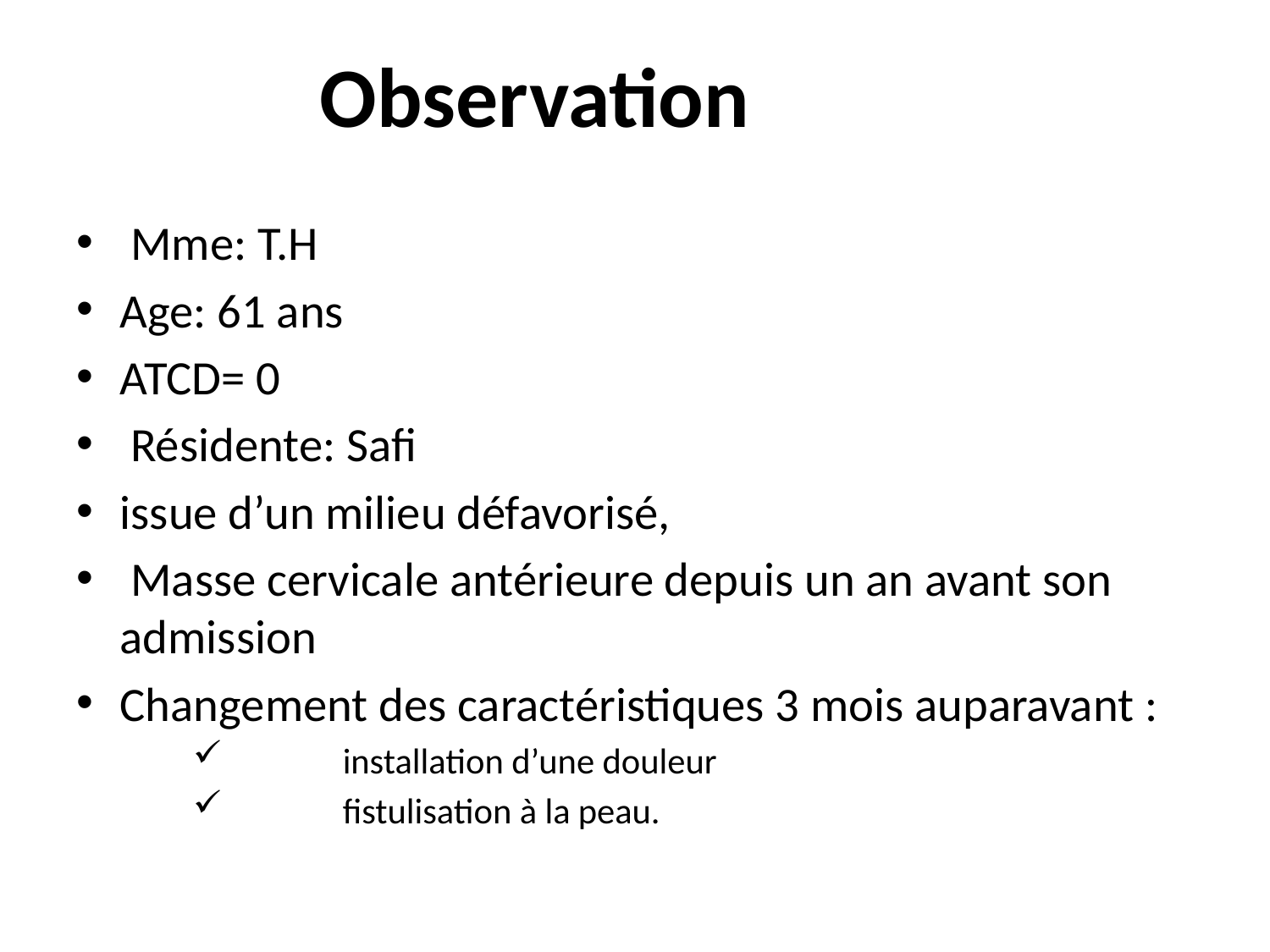

Observation
 Mme: T.H
Age: 61 ans
ATCD= 0
 Résidente: Safi
issue d’un milieu défavorisé,
 Masse cervicale antérieure depuis un an avant son admission
Changement des caractéristiques 3 mois auparavant :
               installation d’une douleur
               fistulisation à la peau.